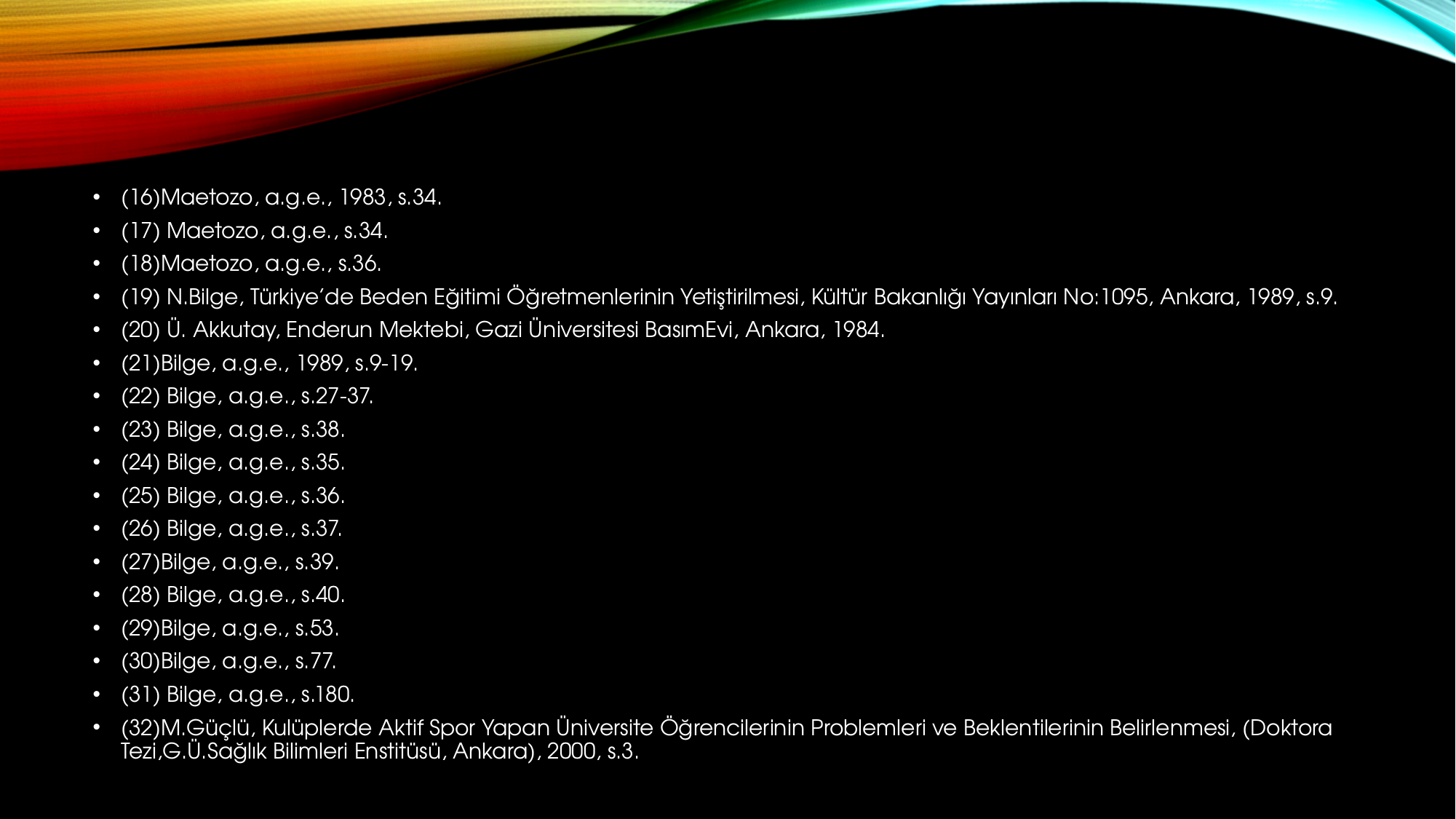

#
(16)Maetozo, a.g.e., 1983, s.34.
(17) Maetozo, a.g.e., s.34.
(18)Maetozo, a.g.e., s.36.
(19) N.Bilge, Türkiye’de Beden Eğitimi Öğretmenlerinin Yetiştirilmesi, Kültür Bakanlığı Yayınları No:1095, Ankara, 1989, s.9.
(20) Ü. Akkutay, Enderun Mektebi, Gazi Üniversitesi BasımEvi, Ankara, 1984.
(21)Bilge, a.g.e., 1989, s.9-19.
(22) Bilge, a.g.e., s.27-37.
(23) Bilge, a.g.e., s.38.
(24) Bilge, a.g.e., s.35.
(25) Bilge, a.g.e., s.36.
(26) Bilge, a.g.e., s.37.
(27)Bilge, a.g.e., s.39.
(28) Bilge, a.g.e., s.40.
(29)Bilge, a.g.e., s.53.
(30)Bilge, a.g.e., s.77.
(31) Bilge, a.g.e., s.180.
(32)M.Güçlü, Kulüplerde Aktif Spor Yapan Üniversite Öğrencilerinin Problemleri ve Beklentilerinin Belirlenmesi, (Doktora Tezi,G.Ü.Sağlık Bilimleri Enstitüsü, Ankara), 2000, s.3.